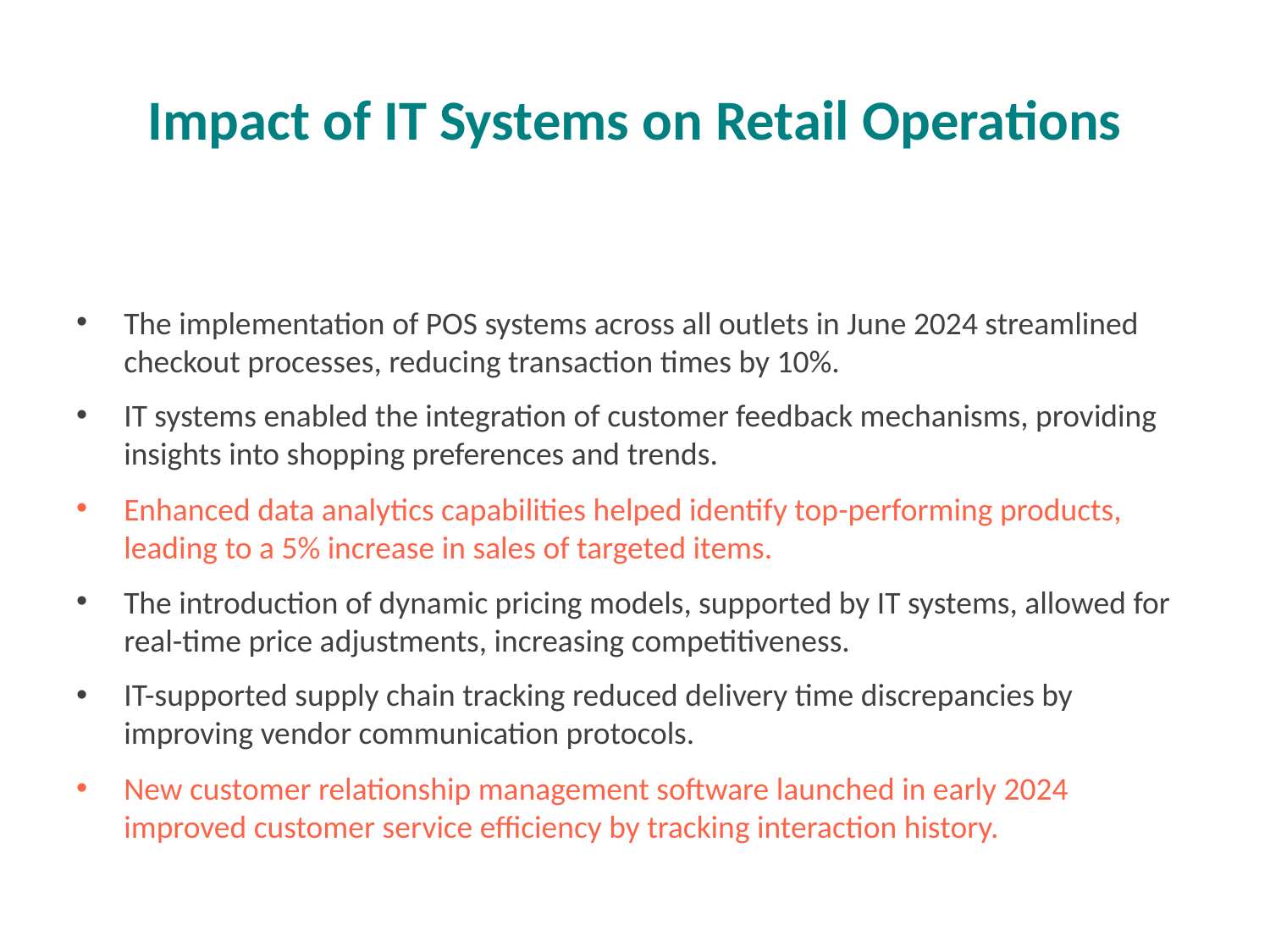

# Impact of IT Systems on Retail Operations

The implementation of POS systems across all outlets in June 2024 streamlined checkout processes, reducing transaction times by 10%.
IT systems enabled the integration of customer feedback mechanisms, providing insights into shopping preferences and trends.
Enhanced data analytics capabilities helped identify top-performing products, leading to a 5% increase in sales of targeted items.
The introduction of dynamic pricing models, supported by IT systems, allowed for real-time price adjustments, increasing competitiveness.
IT-supported supply chain tracking reduced delivery time discrepancies by improving vendor communication protocols.
New customer relationship management software launched in early 2024 improved customer service efficiency by tracking interaction history.